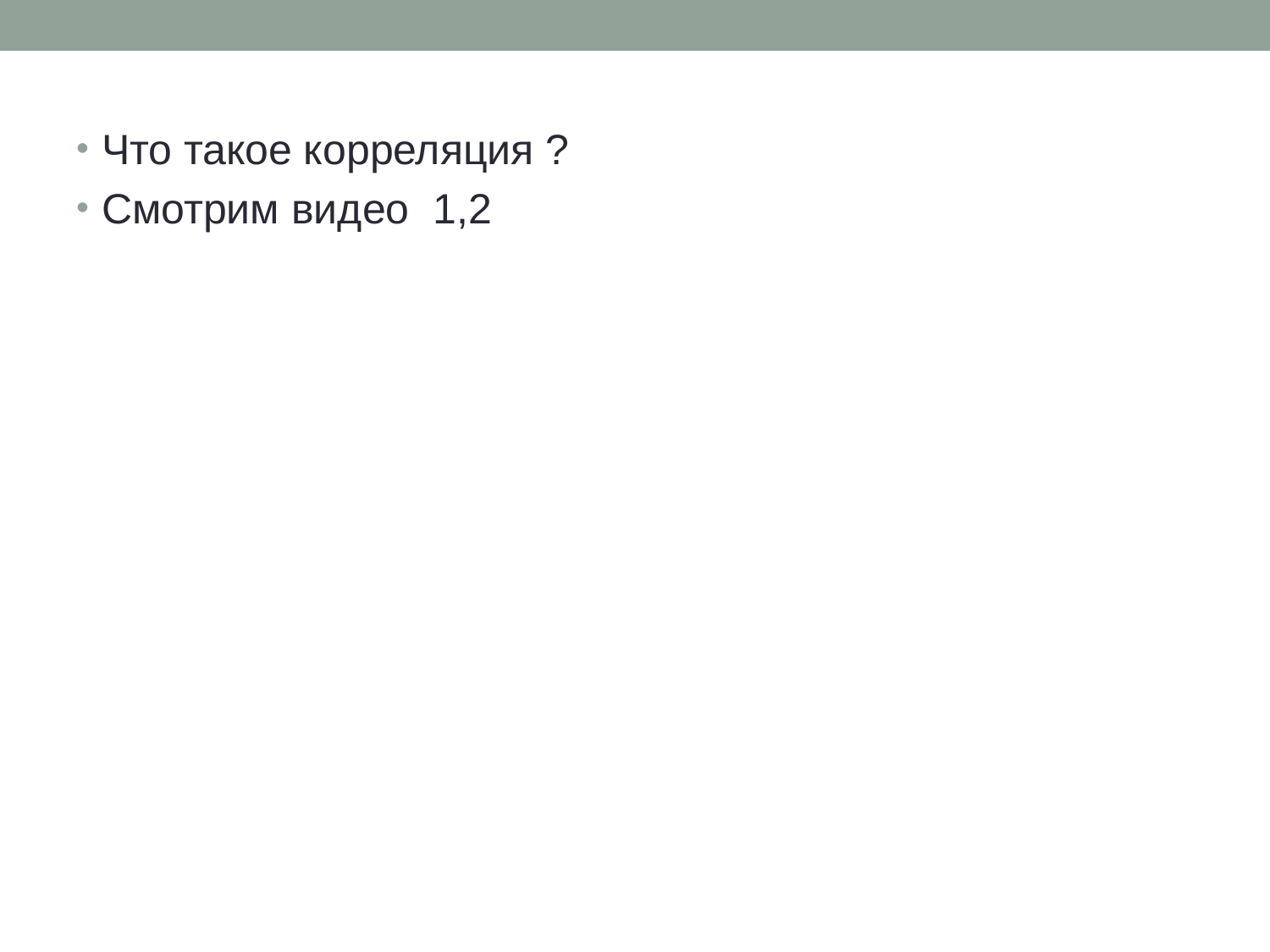

# Что такое корреляция ?
Смотрим видео  1,2